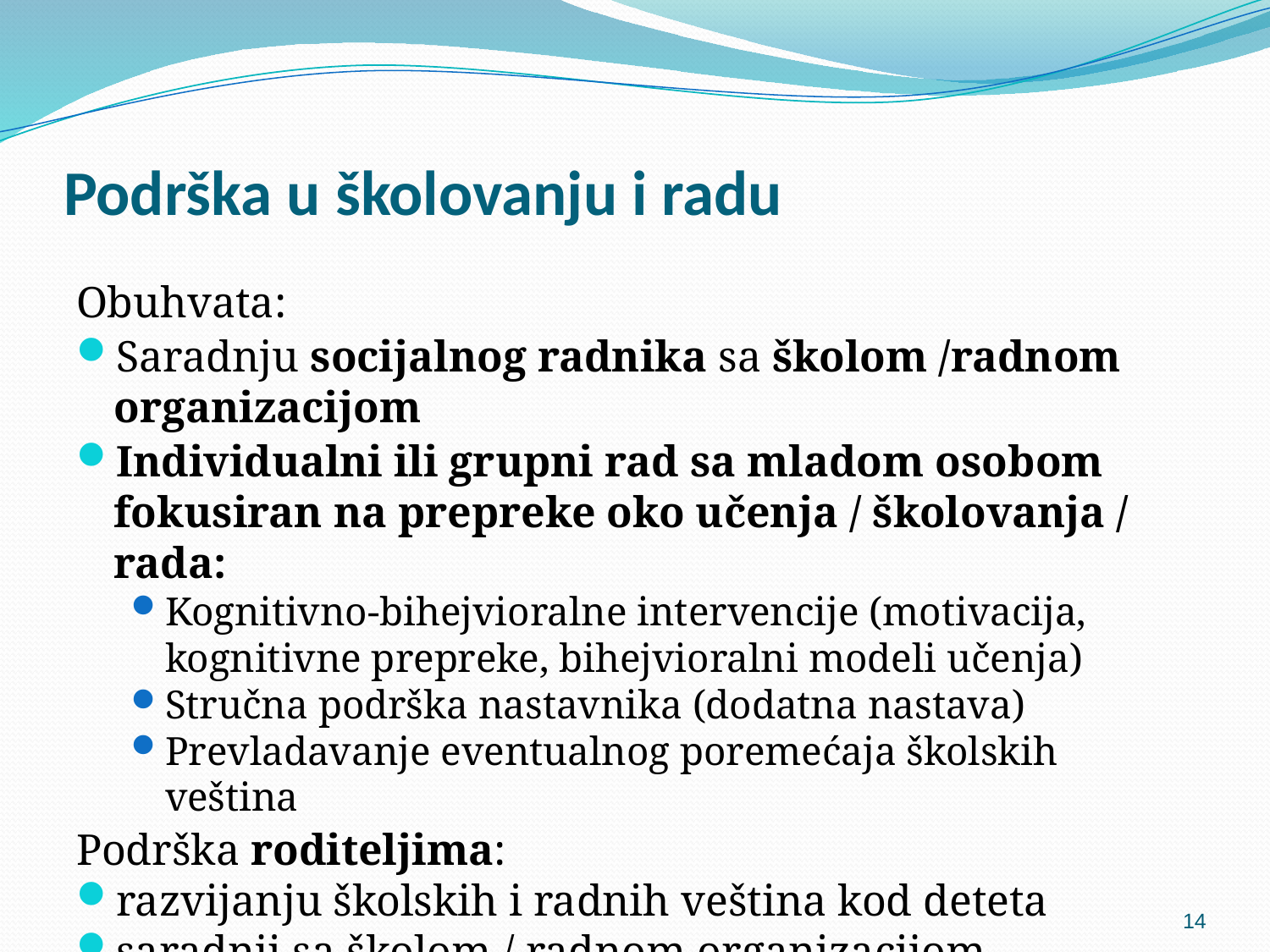

# Podrška u školovanju i radu
Obuhvata:
Saradnju socijalnog radnika sa školom /radnom organizacijom
Individualni ili grupni rad sa mladom osobom fokusiran na prepreke oko učenja / školovanja / rada:
Kognitivno-bihejvioralne intervencije (motivacija, kognitivne prepreke, bihejvioralni modeli učenja)
Stručna podrška nastavnika (dodatna nastava)
Prevladavanje eventualnog poremećaja školskih veština
Podrška roditeljima:
razvijanju školskih i radnih veština kod deteta
saradnji sa školom / radnom organizacijom

14